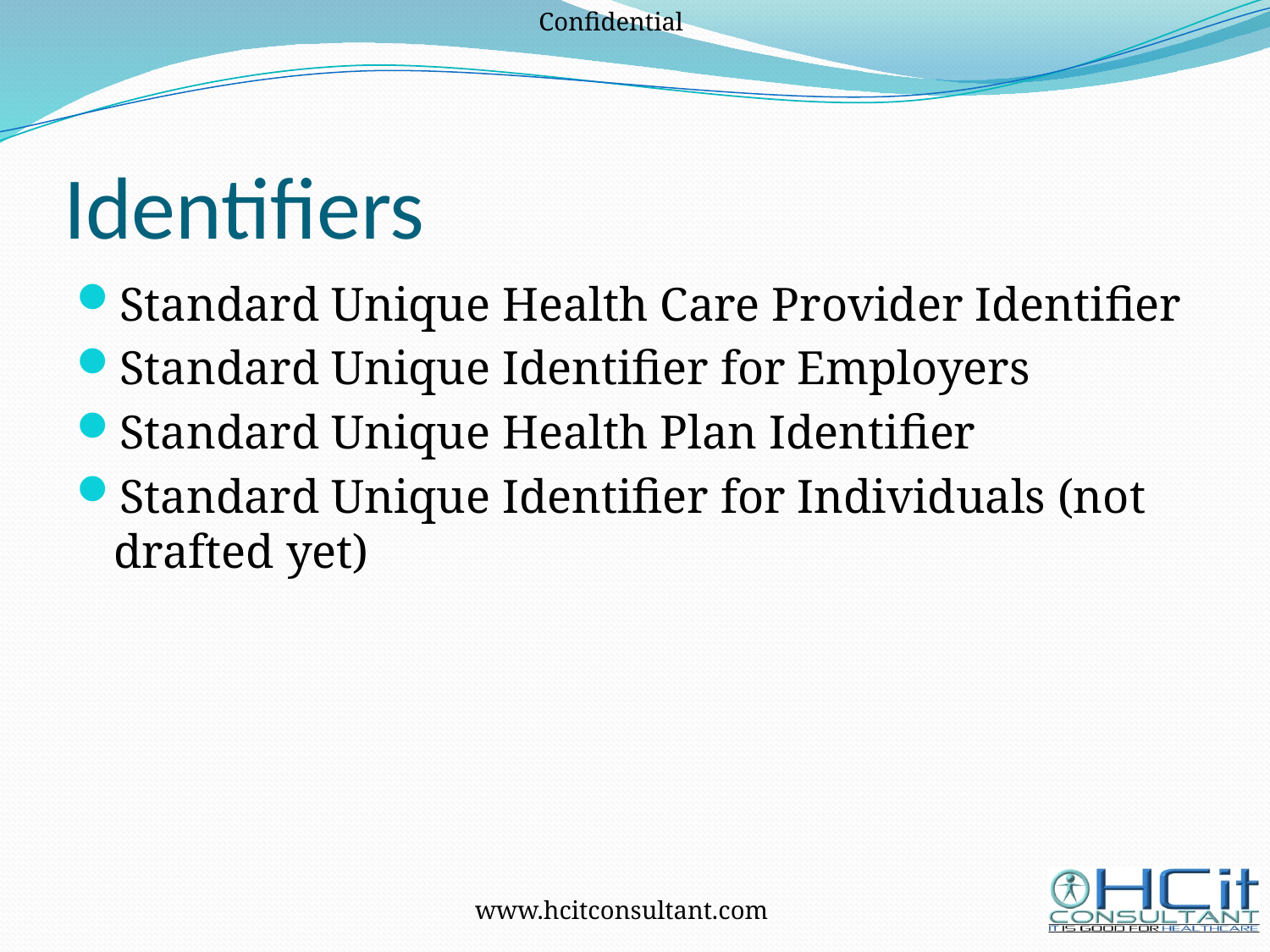

# Identifiers
Standard Unique Health Care Provider Identifier
Standard Unique Identifier for Employers
Standard Unique Health Plan Identifier
Standard Unique Identifier for Individuals (not drafted yet)

20